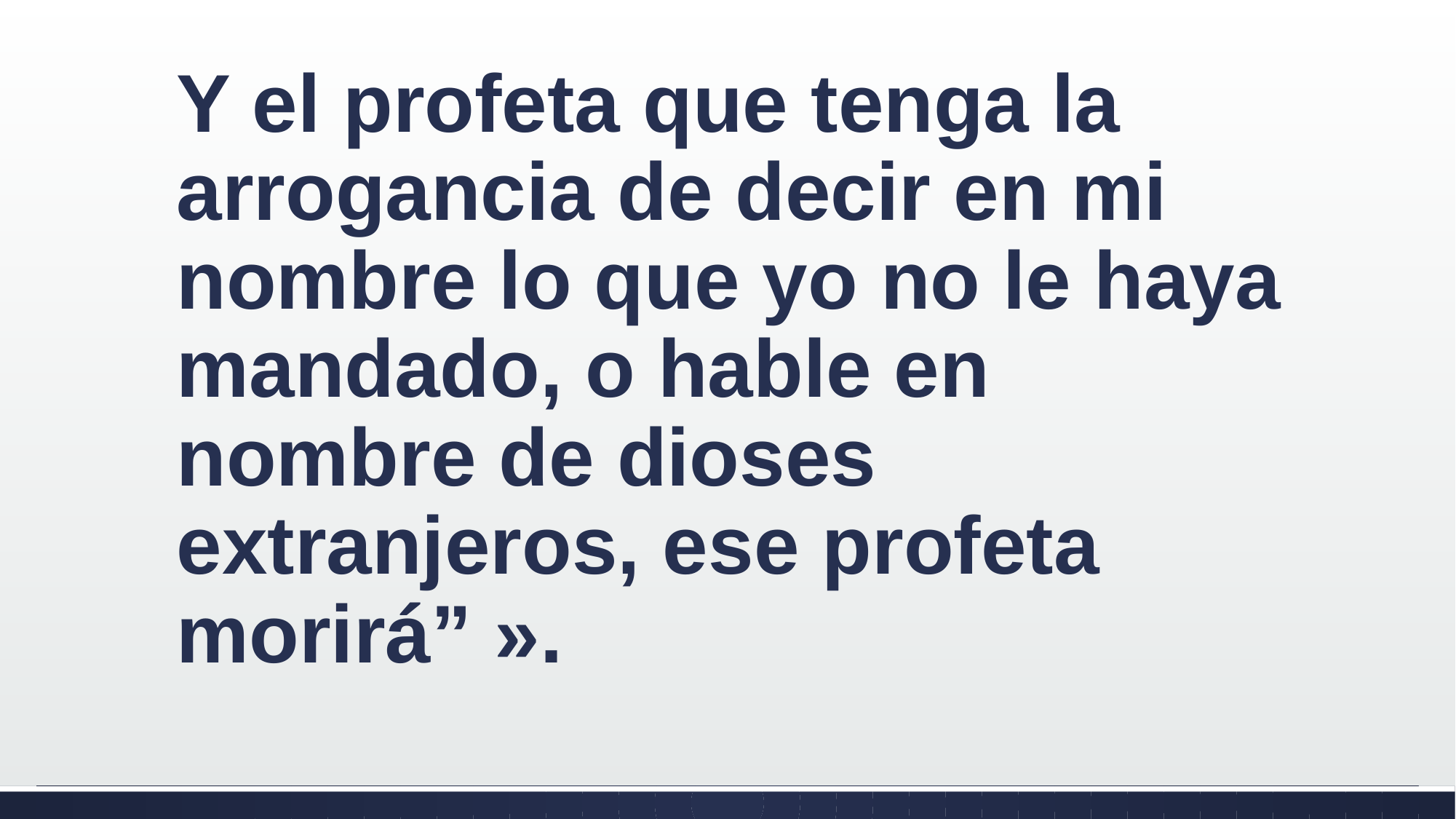

#
Y el profeta que tenga la arrogancia de decir en mi nombre lo que yo no le haya mandado, o hable en nombre de dioses extranjeros, ese profeta morirá” ».